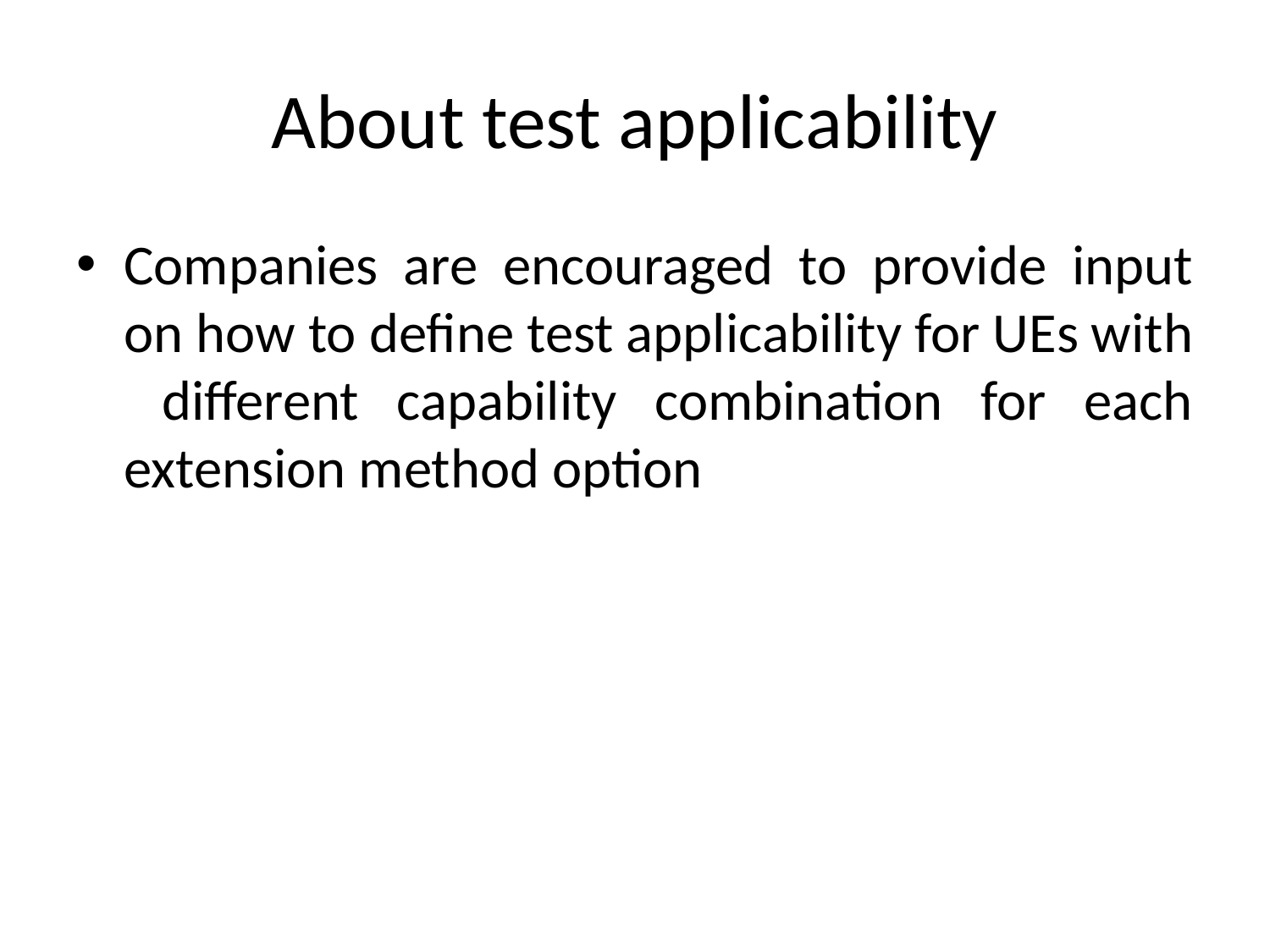

# About test applicability
Companies are encouraged to provide input on how to define test applicability for UEs with  different capability combination for each extension method option